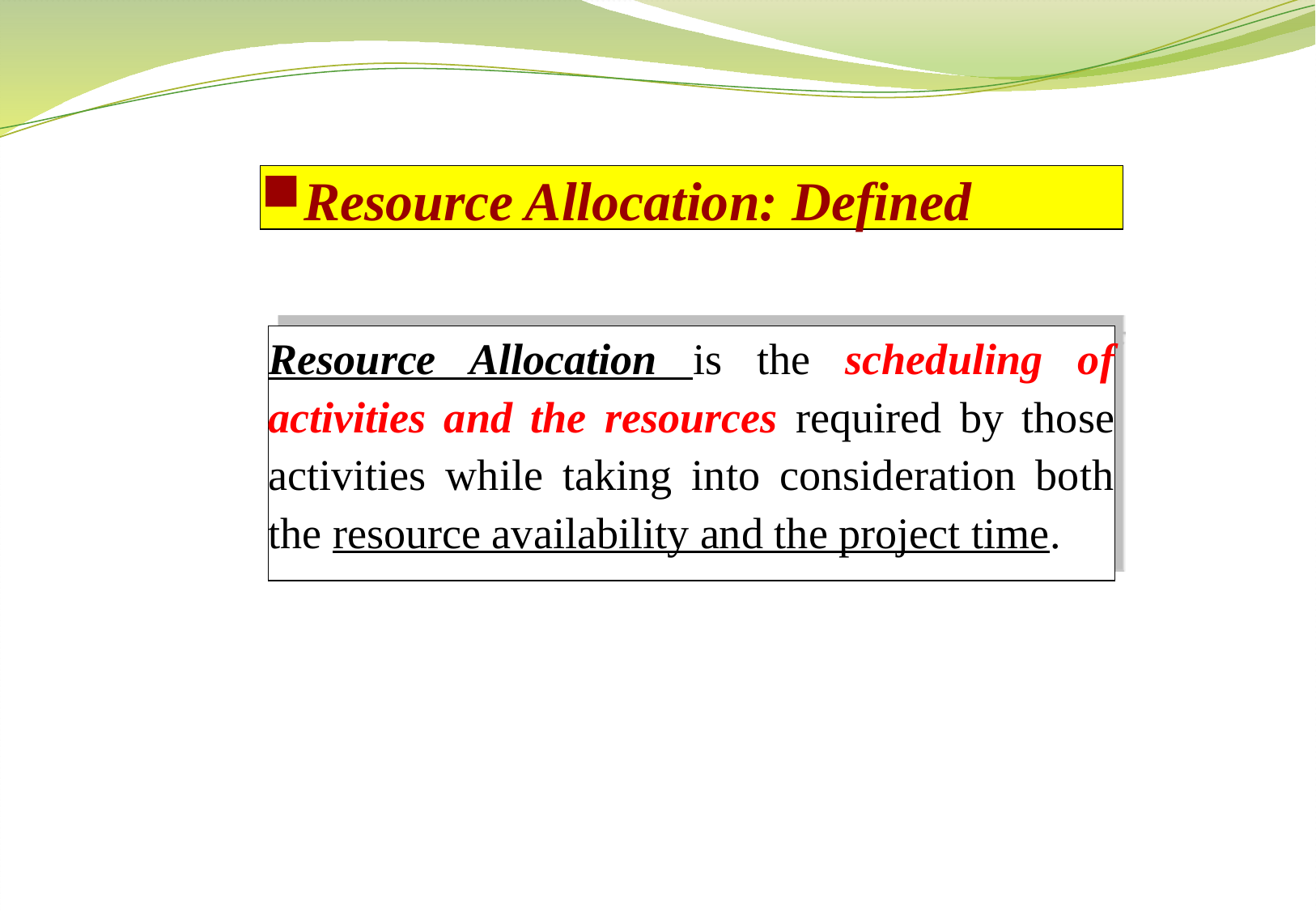

Resource Allocation: Defined
Resource Allocation is the scheduling of activities and the resources required by those activities while taking into consideration both the resource availability and the project time.